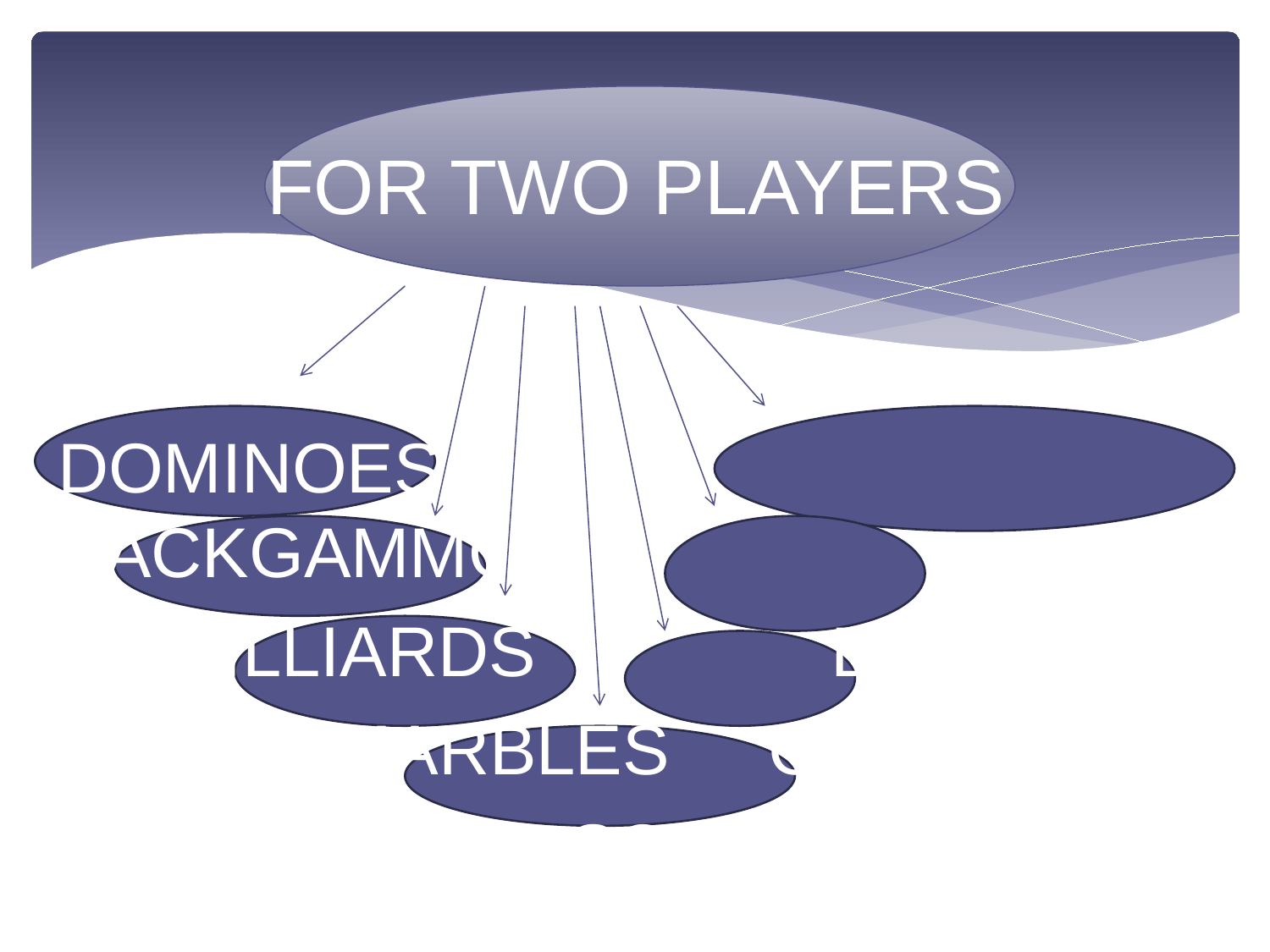

# FOR TWO PLAYERS

DOMINOES                      BACKGAMMON
      BILLIARDS               DARTS
              MARBLES     CHESS
                          SCRABBLE